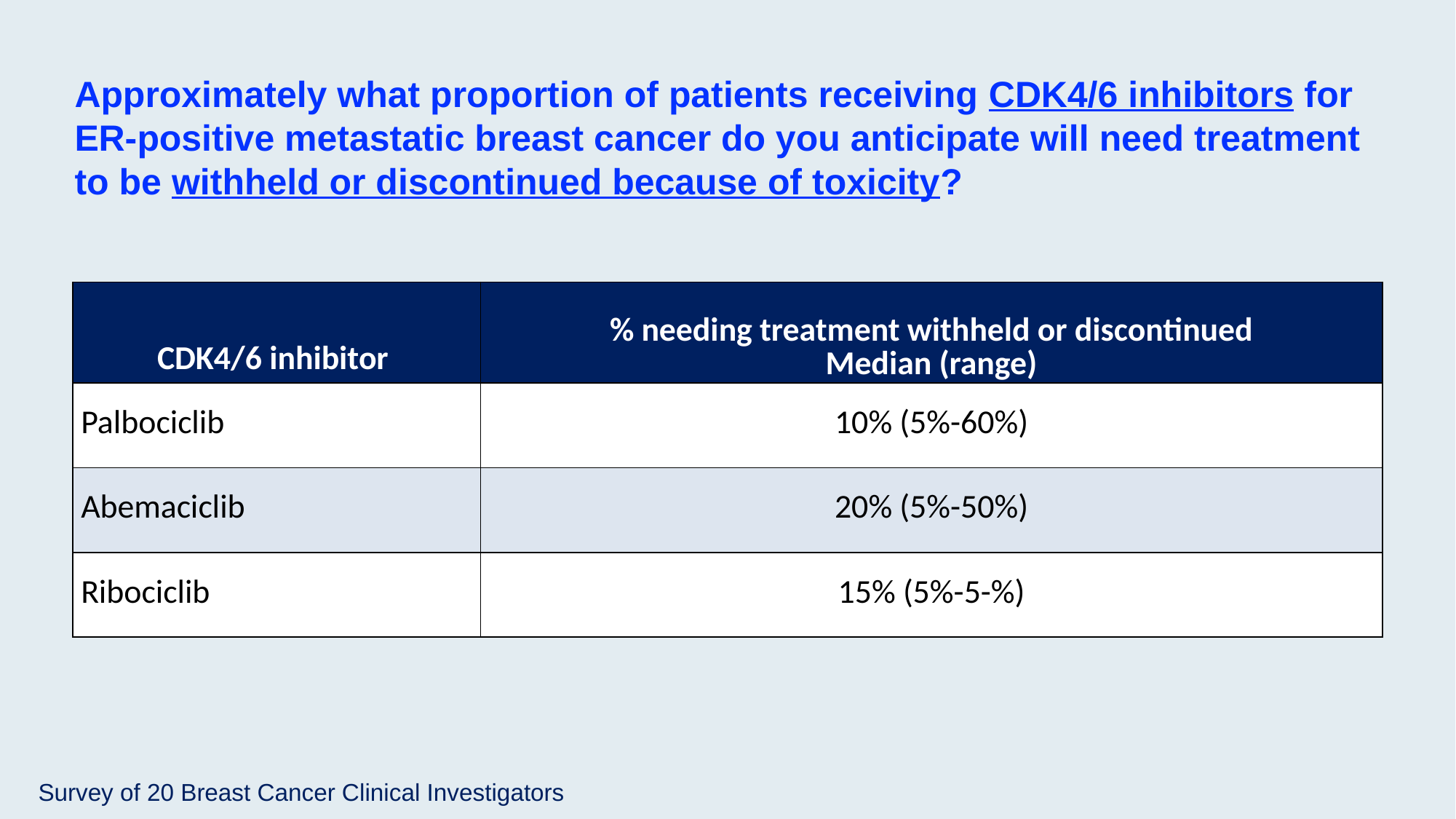

Approximately what proportion of patients receiving CDK4/6 inhibitors for ER-positive metastatic breast cancer do you anticipate will need treatment to be withheld or discontinued because of toxicity?
| CDK4/6 inhibitor | % needing treatment withheld or discontinued Median (range) |
| --- | --- |
| Palbociclib | 10% (5%-60%) |
| Abemaciclib | 20% (5%-50%) |
| Ribociclib | 15% (5%-5-%) |